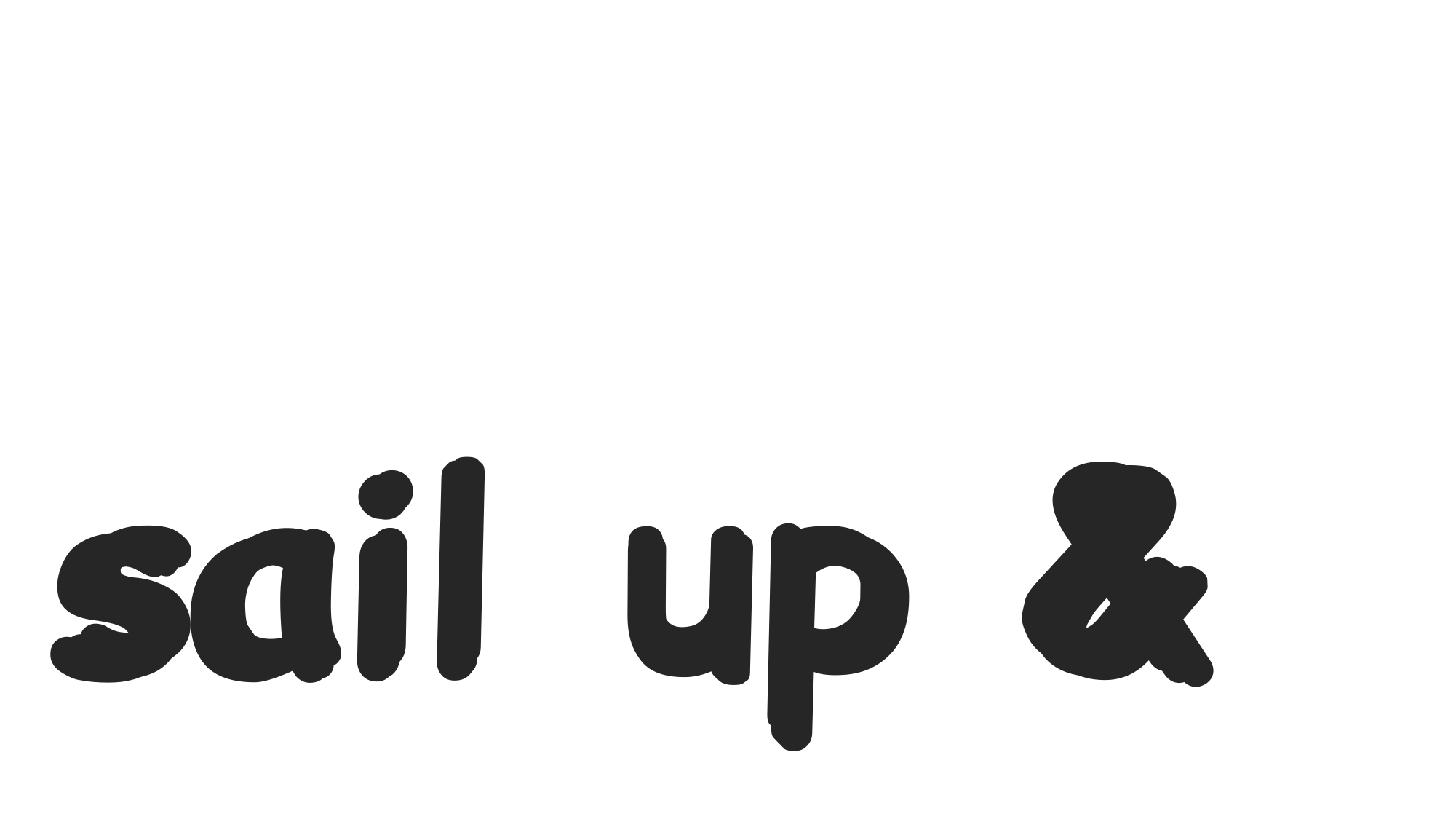

# sail up &
sail up &
sail up &